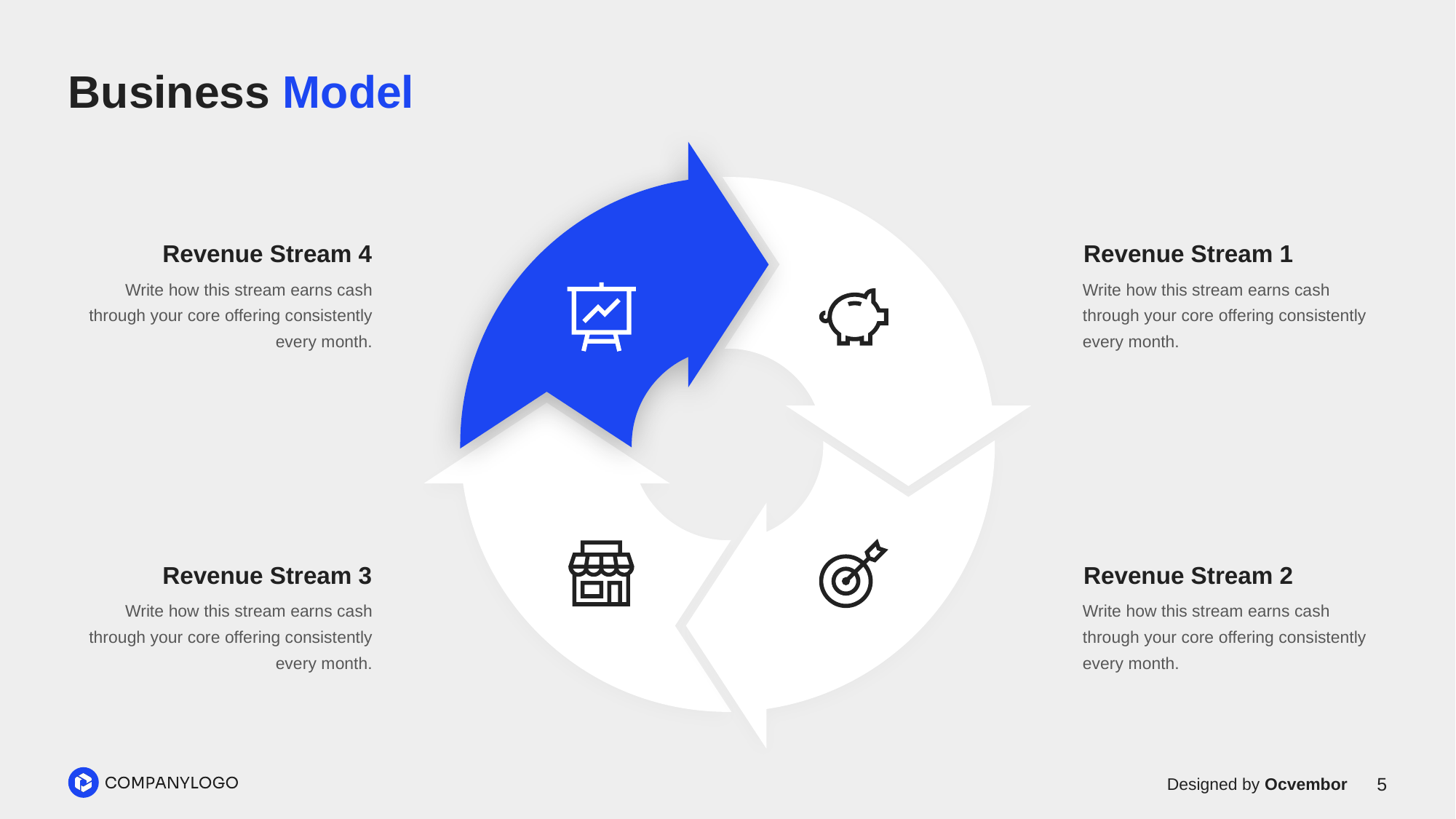

# Business Model

Revenue Stream 4
Revenue Stream 1
Write how this stream earns cash through your core offering consistently every month.
Write how this stream earns cash through your core offering consistently every month.

Revenue Stream 3
Revenue Stream 2
Write how this stream earns cash through your core offering consistently every month.
Write how this stream earns cash through your core offering consistently every month.